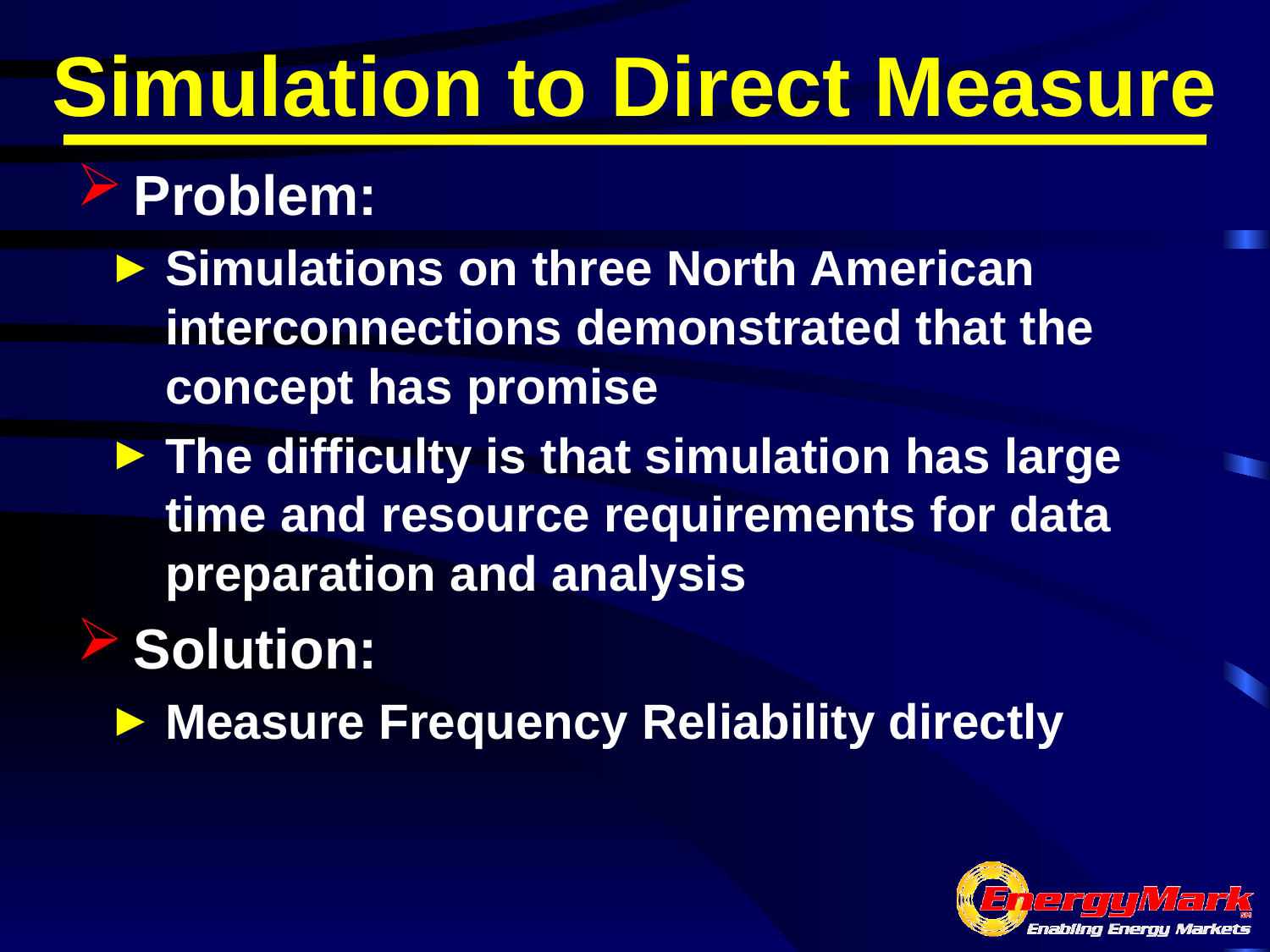

# Simulation to Direct Measure
Problem:
Simulations on three North American interconnections demonstrated that the concept has promise
The difficulty is that simulation has large time and resource requirements for data preparation and analysis
Solution:
Measure Frequency Reliability directly